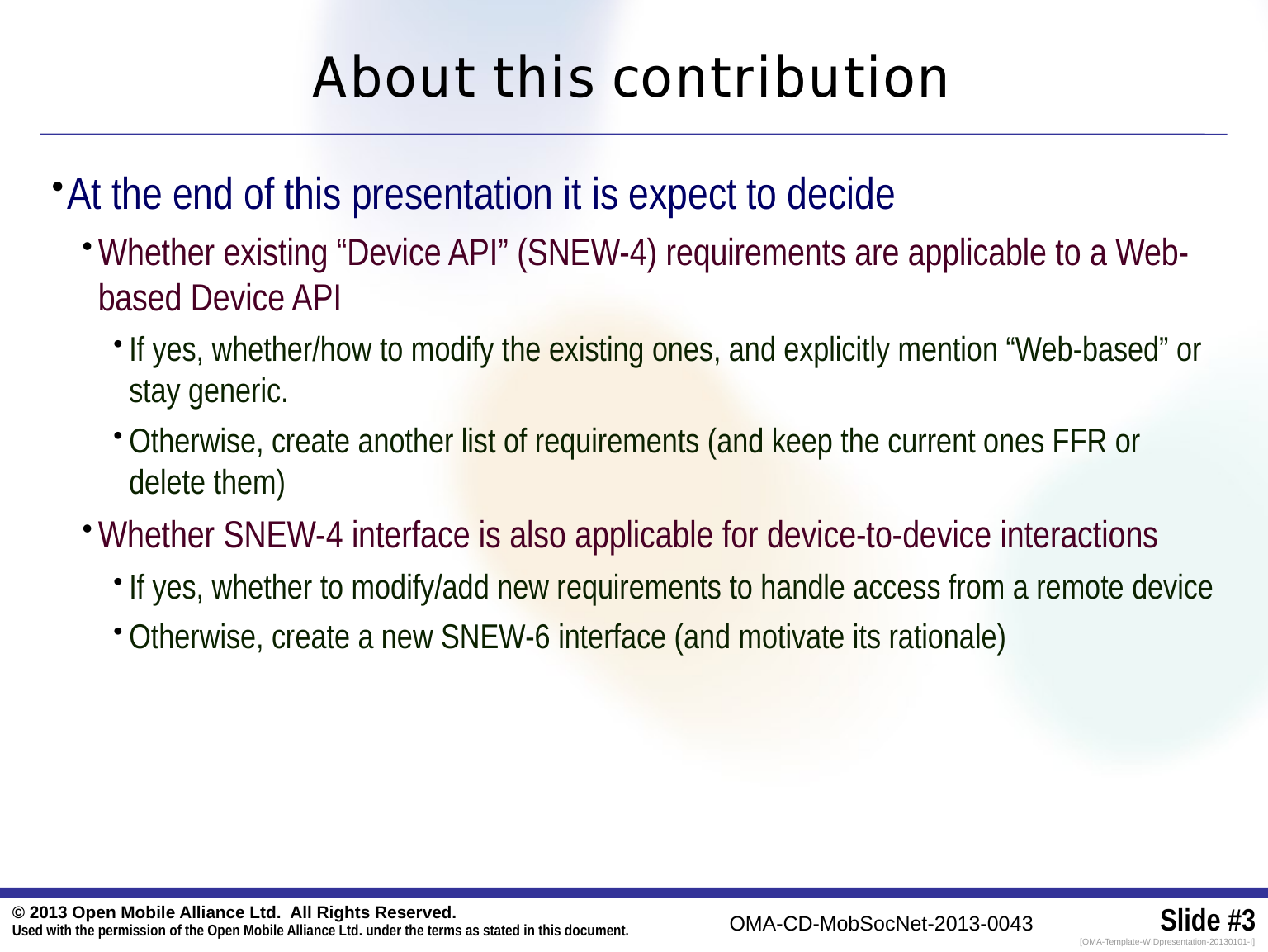

# About this contribution
At the end of this presentation it is expect to decide
Whether existing “Device API” (SNEW-4) requirements are applicable to a Web-based Device API
If yes, whether/how to modify the existing ones, and explicitly mention “Web-based” or stay generic.
Otherwise, create another list of requirements (and keep the current ones FFR or delete them)
Whether SNEW-4 interface is also applicable for device-to-device interactions
If yes, whether to modify/add new requirements to handle access from a remote device
Otherwise, create a new SNEW-6 interface (and motivate its rationale)